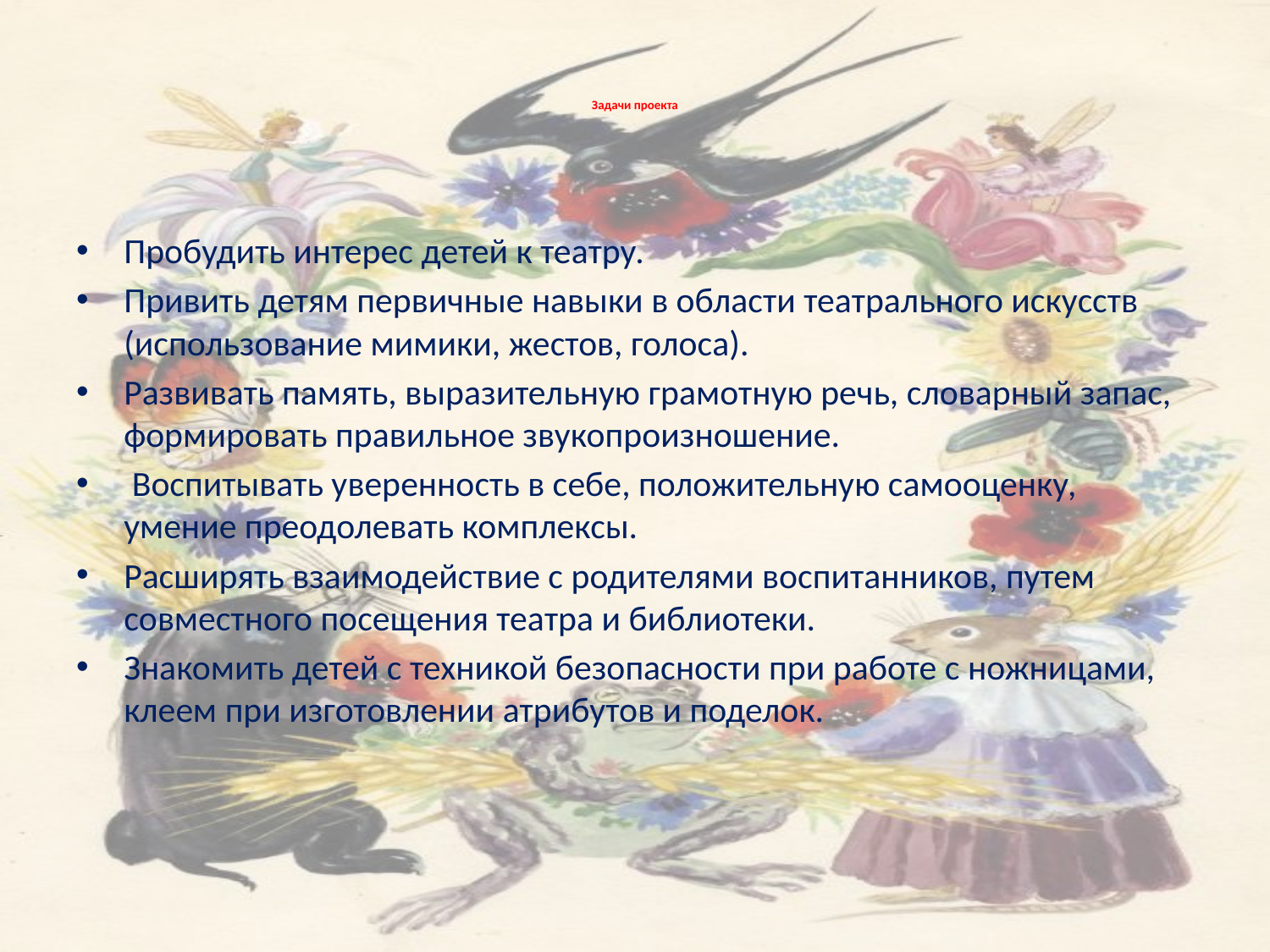

# Задачи проекта
Пробудить интерес детей к театру.
Привить детям первичные навыки в области театрального искусств (использование мимики, жестов, голоса).
Развивать память, выразительную грамотную речь, словарный запас, формировать правильное звукопроизношение.
 Воспитывать уверенность в себе, положительную самооценку, умение преодолевать комплексы.
Расширять взаимодействие с родителями воспитанников, путем совместного посещения театра и библиотеки.
Знакомить детей с техникой безопасности при работе с ножницами, клеем при изготовлении атрибутов и поделок.